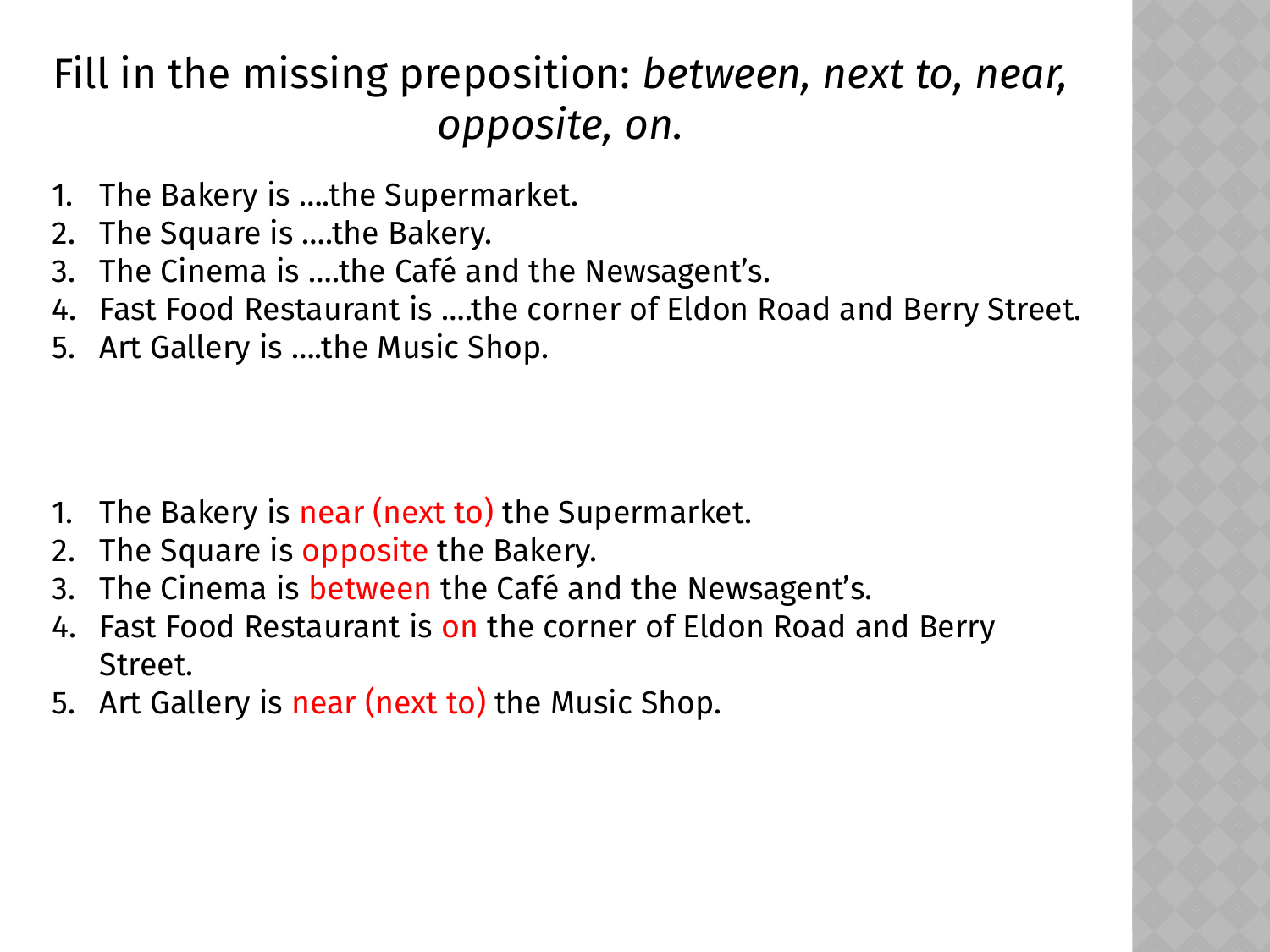

Fill in the missing preposition: between, next to, near, opposite, on.
The Bakery is ….the Supermarket.
The Square is ….the Bakery.
The Cinema is ….the Café and the Newsagent’s.
Fast Food Restaurant is ….the corner of Eldon Road and Berry Street.
Art Gallery is ….the Music Shop.
The Bakery is near (next to) the Supermarket.
The Square is opposite the Bakery.
The Cinema is between the Café and the Newsagent’s.
Fast Food Restaurant is on the corner of Eldon Road and Berry Street.
Art Gallery is near (next to) the Music Shop.